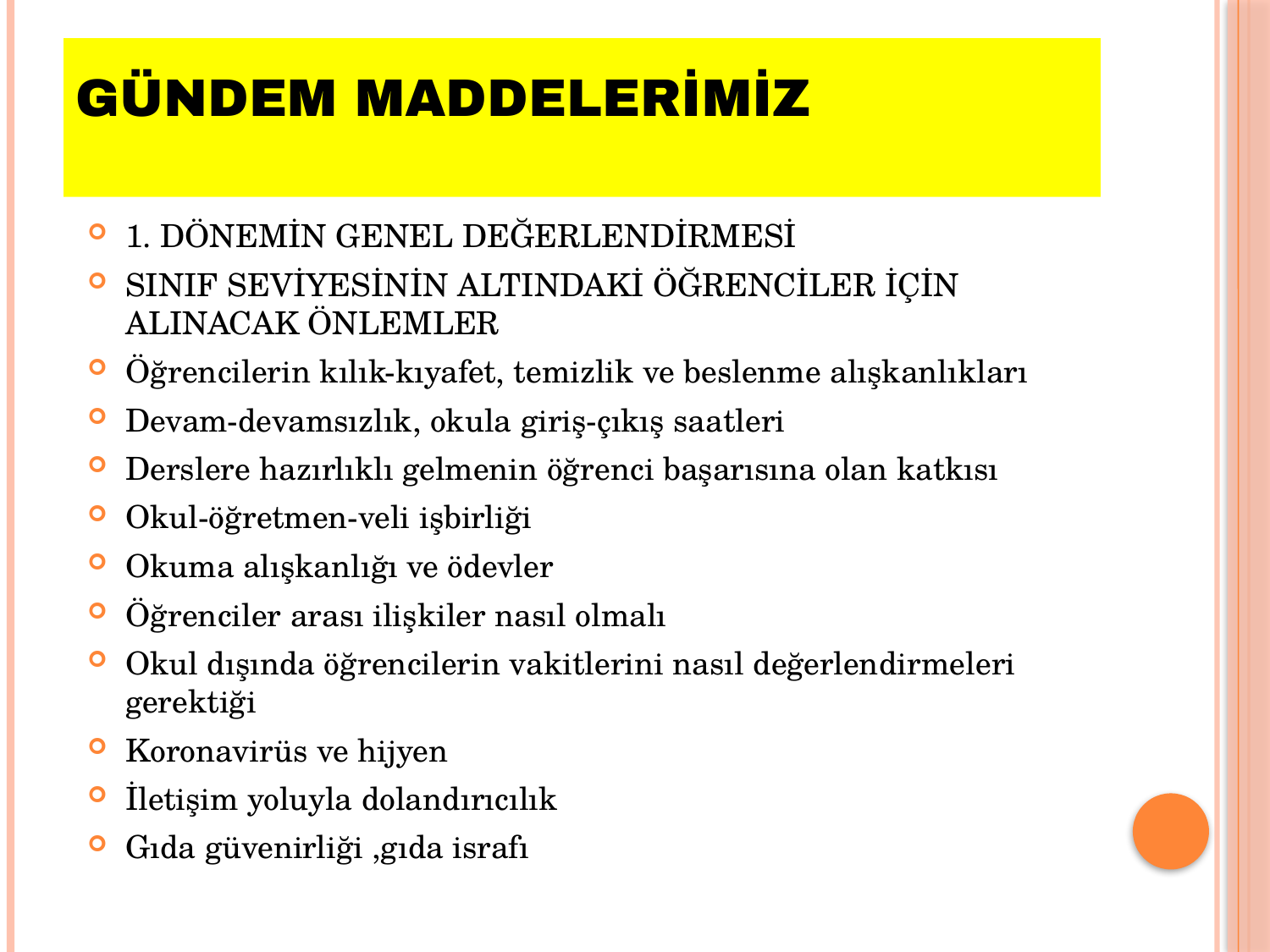

# GÜNDEM MADDELERİMİZ
1. DÖNEMİN GENEL DEĞERLENDİRMESİ
SINIF SEVİYESİNİN ALTINDAKİ ÖĞRENCİLER İÇİN ALINACAK ÖNLEMLER
Öğrencilerin kılık-kıyafet, temizlik ve beslenme alışkanlıkları
Devam-devamsızlık, okula giriş-çıkış saatleri
Derslere hazırlıklı gelmenin öğrenci başarısına olan katkısı
Okul-öğretmen-veli işbirliği
Okuma alışkanlığı ve ödevler
Öğrenciler arası ilişkiler nasıl olmalı
Okul dışında öğrencilerin vakitlerini nasıl değerlendirmeleri gerektiği
Koronavirüs ve hijyen
İletişim yoluyla dolandırıcılık
Gıda güvenirliği ,gıda israfı